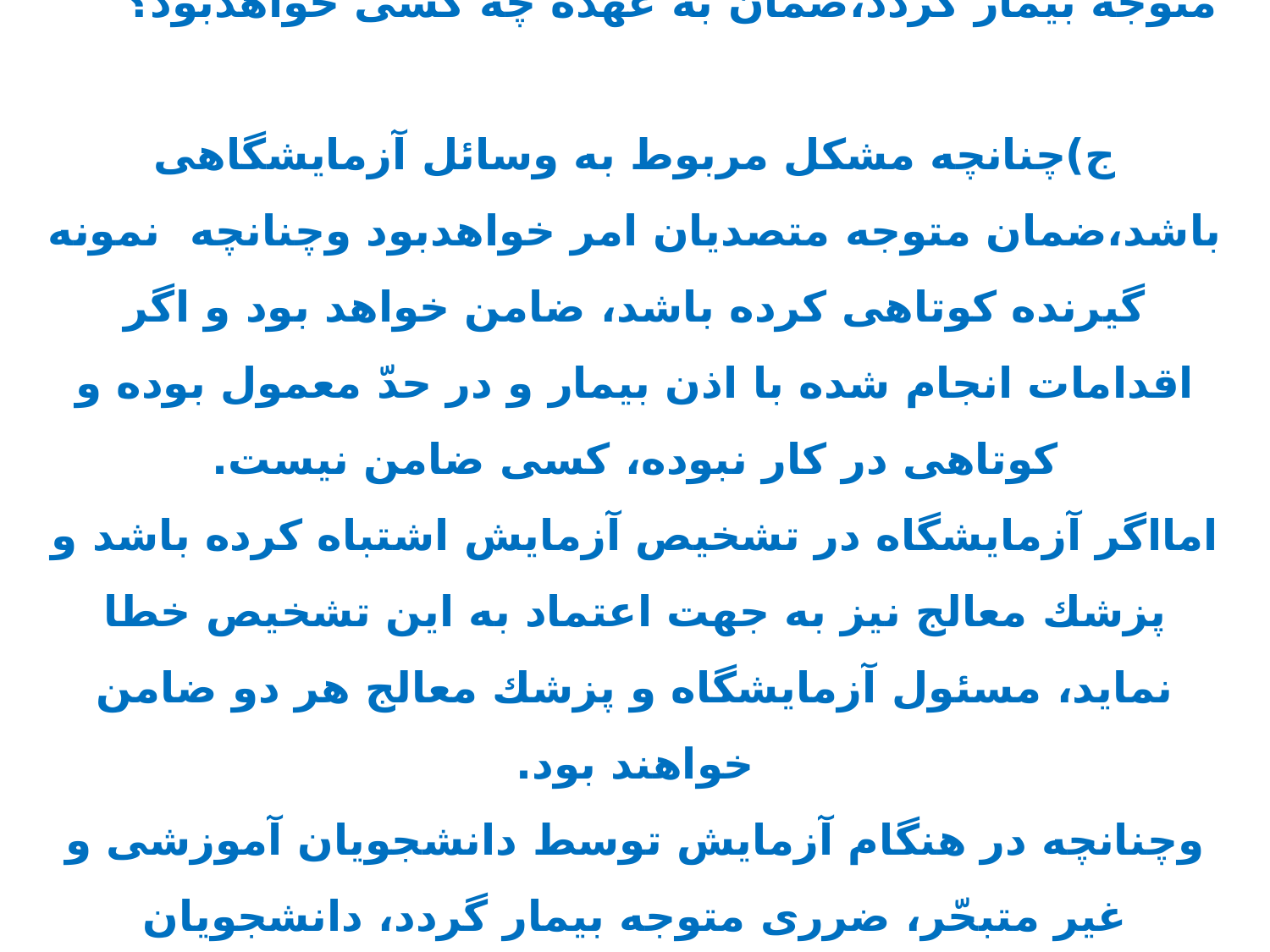

6ـ اگر در انجام آزمايش هاى تشخيص طبى، صدمه اى متوجه بيمار گردد،ضمان به عهده چه کسی خواهدبود؟
ج)چنانچه مشکل مربوط به وسائل آزمایشگاهی باشد،ضمان متوجه متصدیان امر خواهدبود وچنانچه  نمونه گيرنده كوتاهى كرده باشد، ضامن خواهد بود و اگر اقدامات انجام شده با اذن بيمار و در حدّ معمول بوده و كوتاهى در كار نبوده، كسى ضامن نيست.
امااگر آزمايشگاه در تشخيص آزمايش اشتباه كرده باشد و پزشك معالج نيز به جهت اعتماد به اين تشخيص خطا نمايد، مسئول آزمايشگاه و پزشك معالج هر دو ضامن خواهند بود.
وچنانچه در هنگام آزمايش توسط دانشجويان آموزشى و غير متبحّر، ضررى متوجه بيمار گردد، دانشجويان آموزشى و مسئول آنان، علاوه بر اين كه گناهكارند، ضامن نيز هستند.